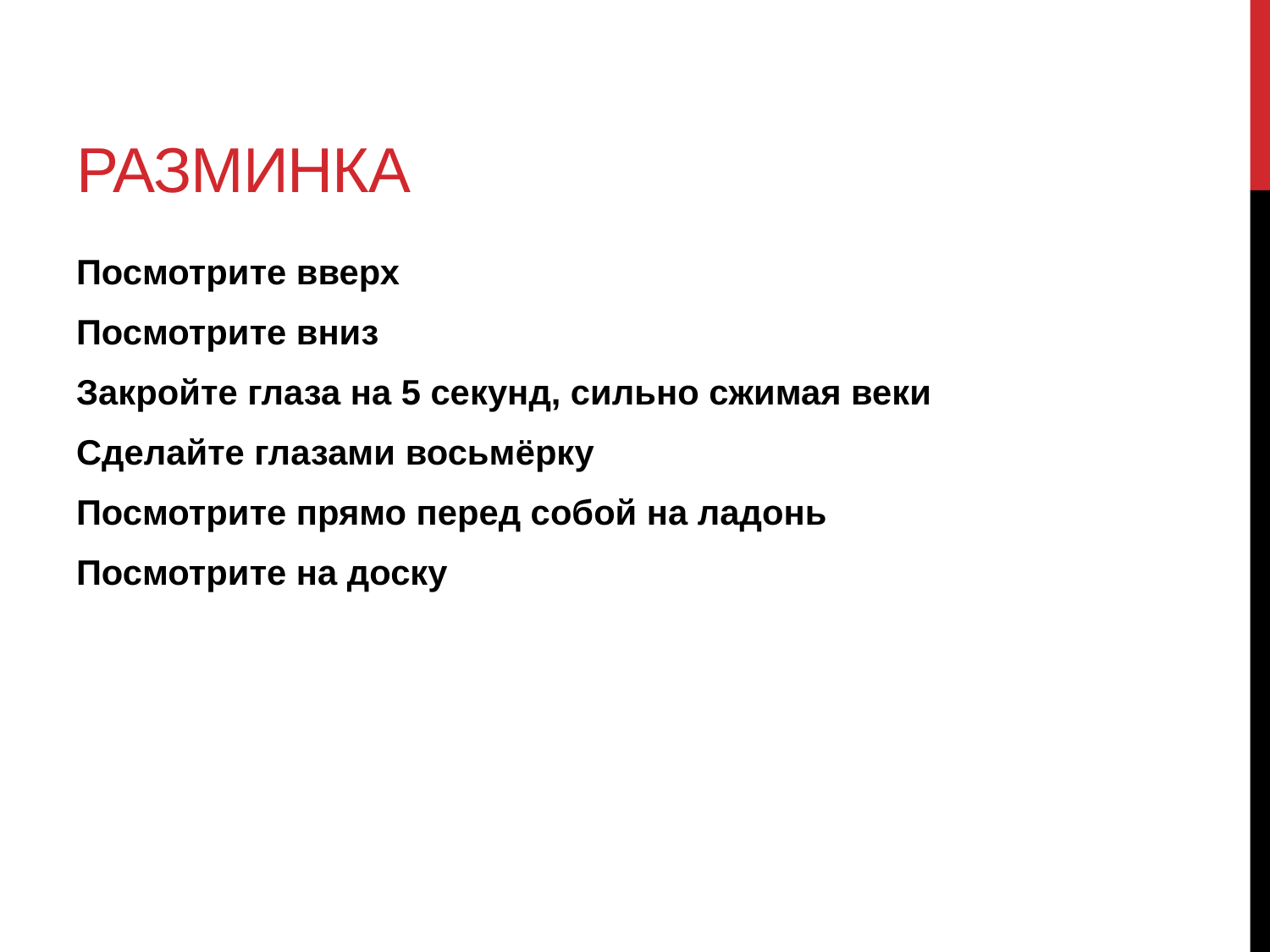

# разминка
Посмотрите вверх
Посмотрите вниз
Закройте глаза на 5 секунд, сильно сжимая веки
Сделайте глазами восьмёрку
Посмотрите прямо перед собой на ладонь
Посмотрите на доску